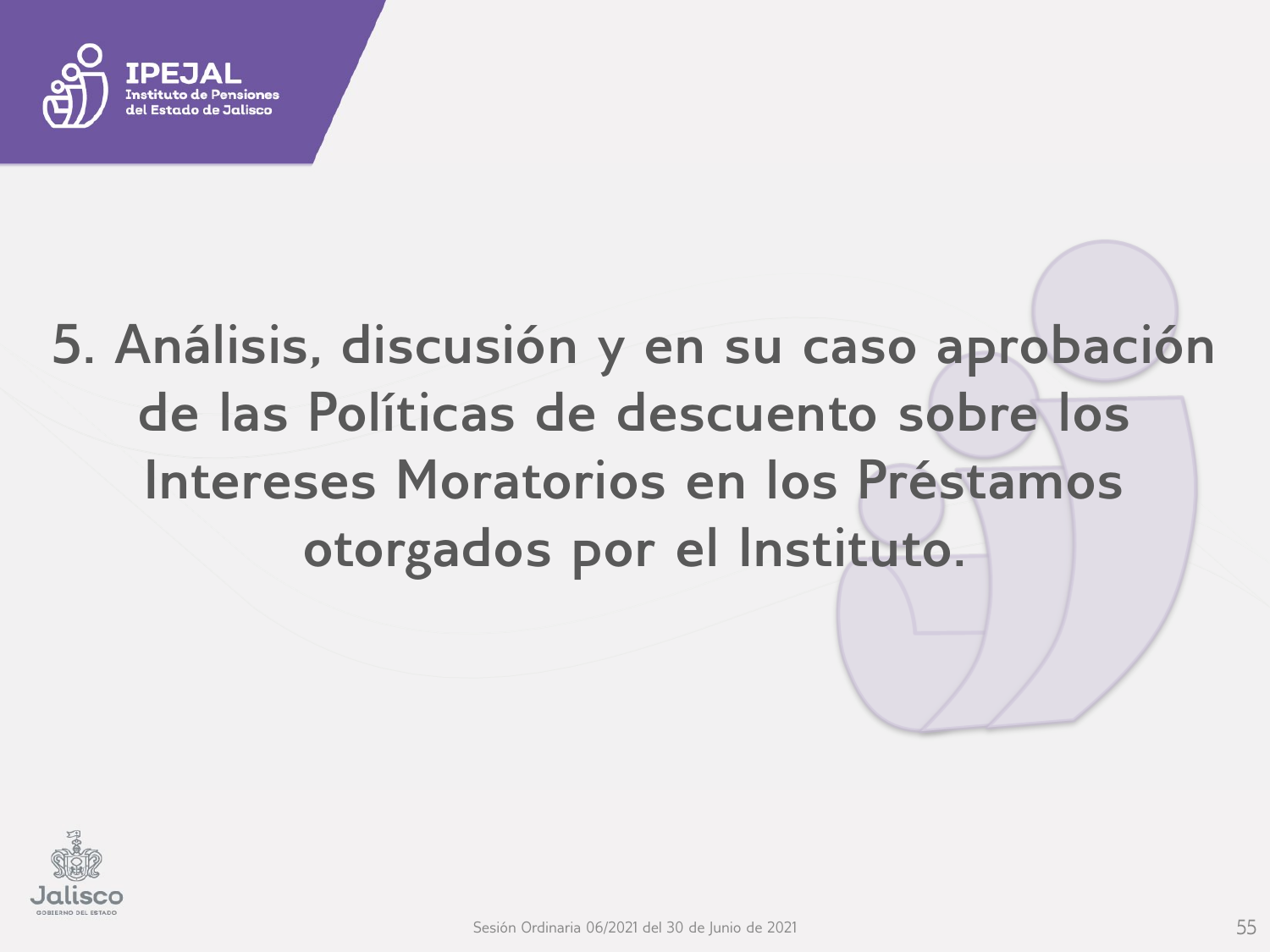

# 5. Análisis, discusión y en su caso aprobación de las Políticas de descuento sobre los Intereses Moratorios en los Préstamos otorgados por el Instituto.
55
Sesión Ordinaria 06/2021 del 30 de Junio de 2021